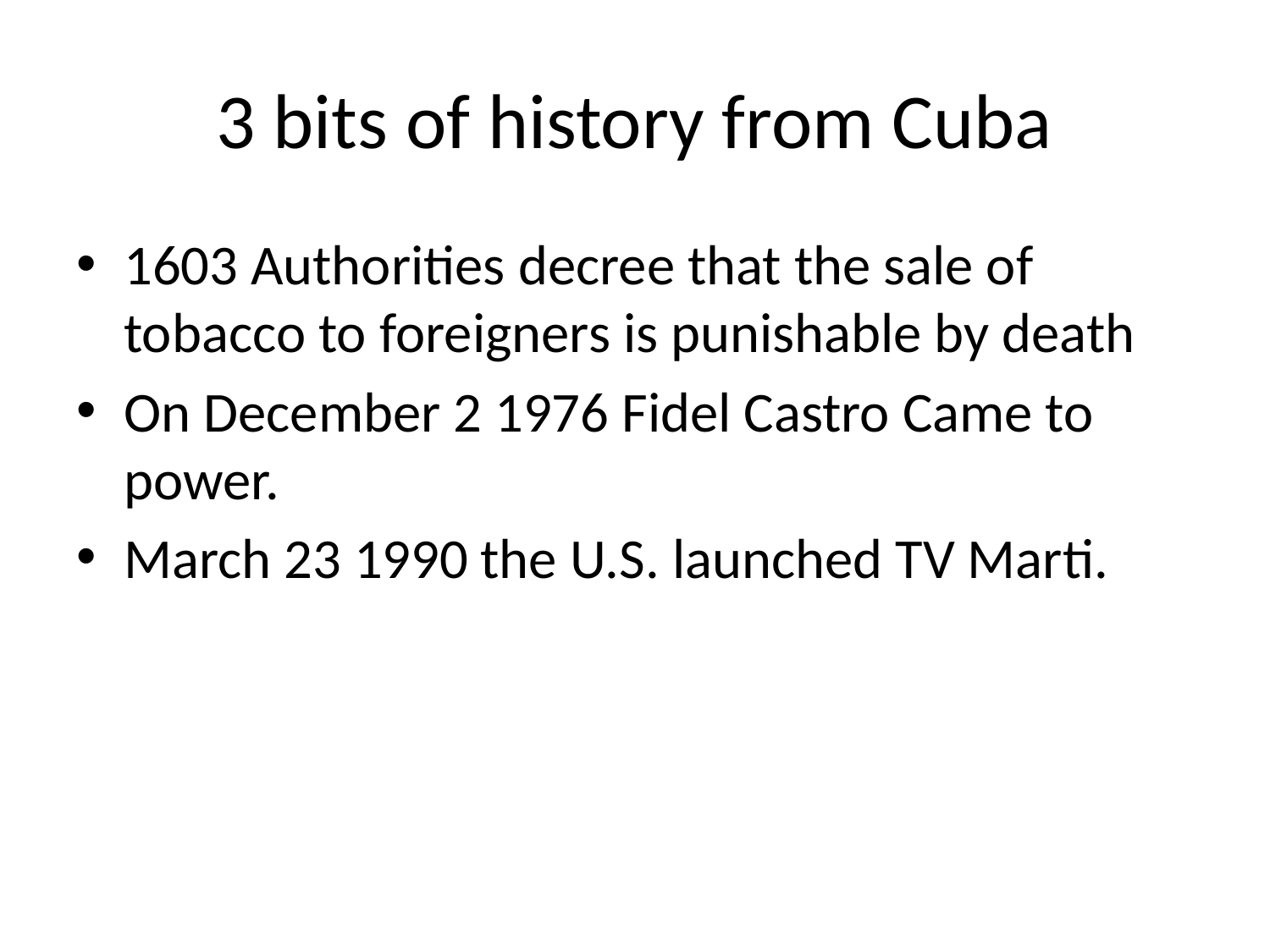

# 3 bits of history from Cuba
1603 Authorities decree that the sale of tobacco to foreigners is punishable by death
On December 2 1976 Fidel Castro Came to power.
March 23 1990 the U.S. launched TV Marti.